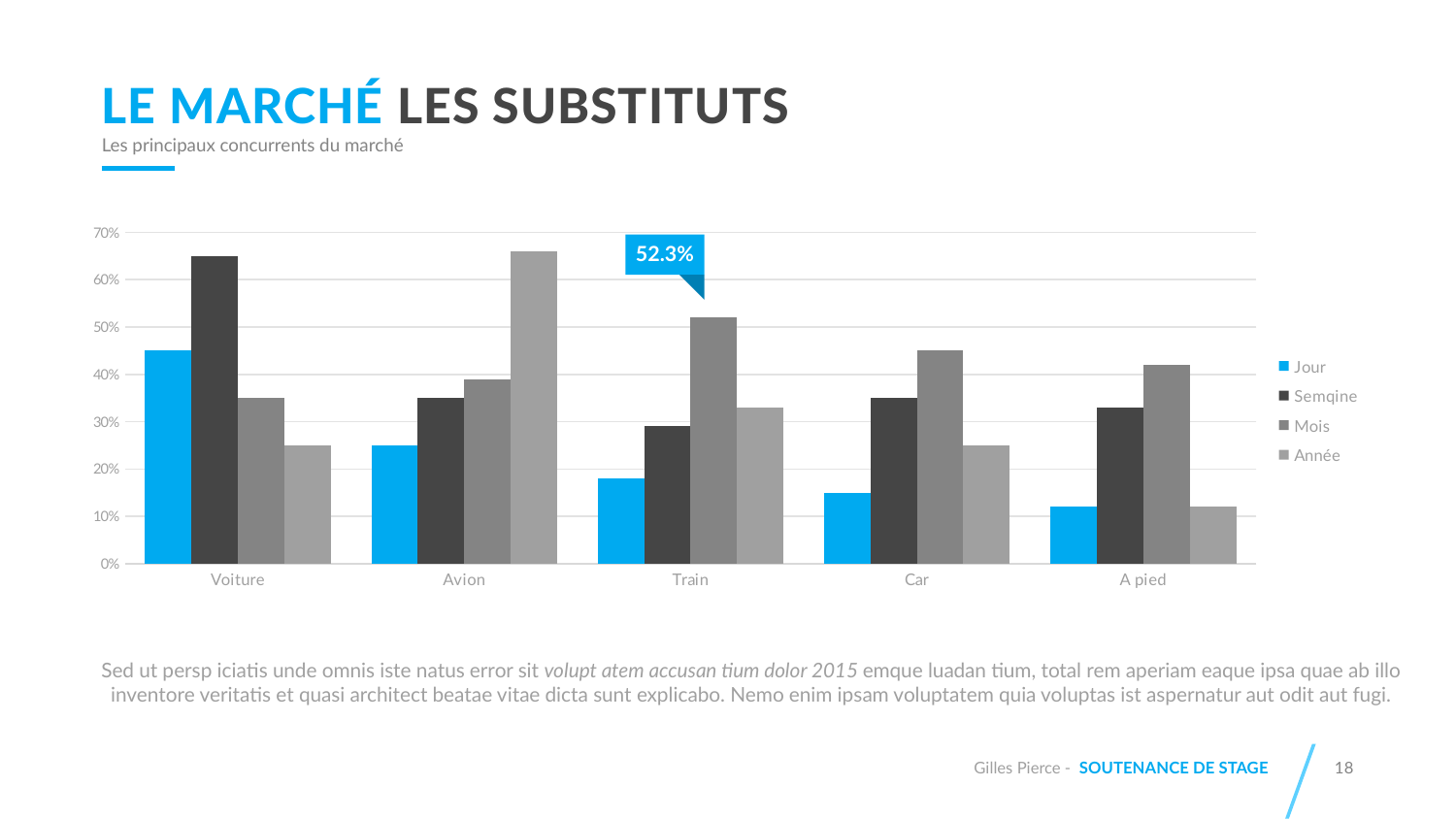

LE MARCHÉ LES SUBSTITUTS
Les principaux concurrents du marché

### Chart

| Category | Jour | Semqine | Mois | Année |
|---|---|---|---|---|
| Voiture | 0.45 | 0.65 | 0.35 | 0.25 |
| Avion | 0.25 | 0.35 | 0.39 | 0.66 |
| Train | 0.18 | 0.29 | 0.52 | 0.33 |
| Car | 0.15 | 0.35 | 0.45 | 0.25 |
| A pied | 0.12 | 0.33 | 0.42 | 0.12 |

52.3%
Sed ut persp iciatis unde omnis iste natus error sit volupt atem accusan tium dolor 2015 emque luadan tium, total rem aperiam eaque ipsa quae ab illo inventore veritatis et quasi architect beatae vitae dicta sunt explicabo. Nemo enim ipsam voluptatem quia voluptas ist aspernatur aut odit aut fugi.